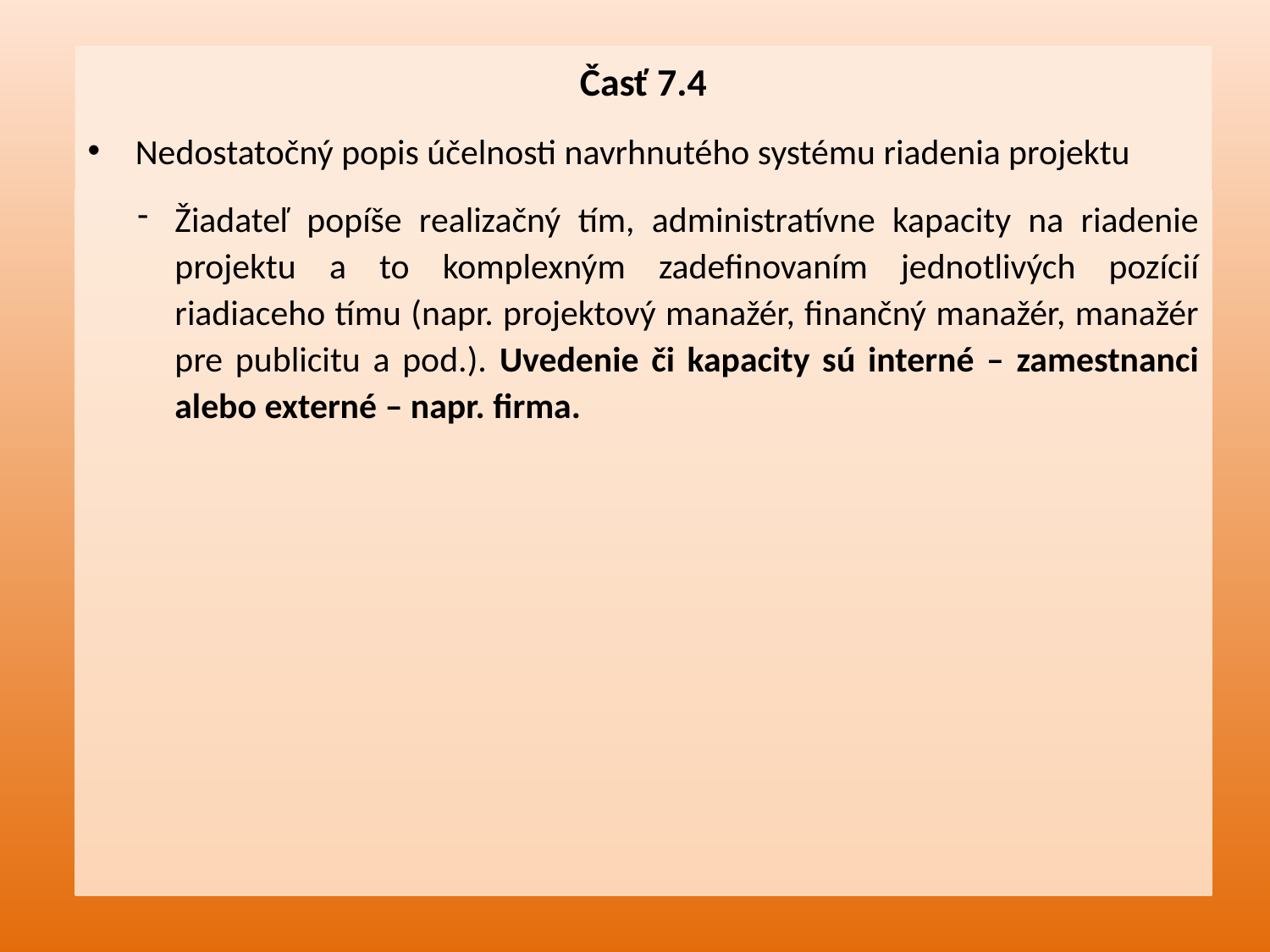

Časť 7.4
Nedostatočný popis účelnosti navrhnutého systému riadenia projektu
Žiadateľ popíše realizačný tím, administratívne kapacity na riadenie projektu a to komplexným zadefinovaním jednotlivých pozícií riadiaceho tímu (napr. projektový manažér, finančný manažér, manažér pre publicitu a pod.). Uvedenie či kapacity sú interné – zamestnanci alebo externé – napr. firma.